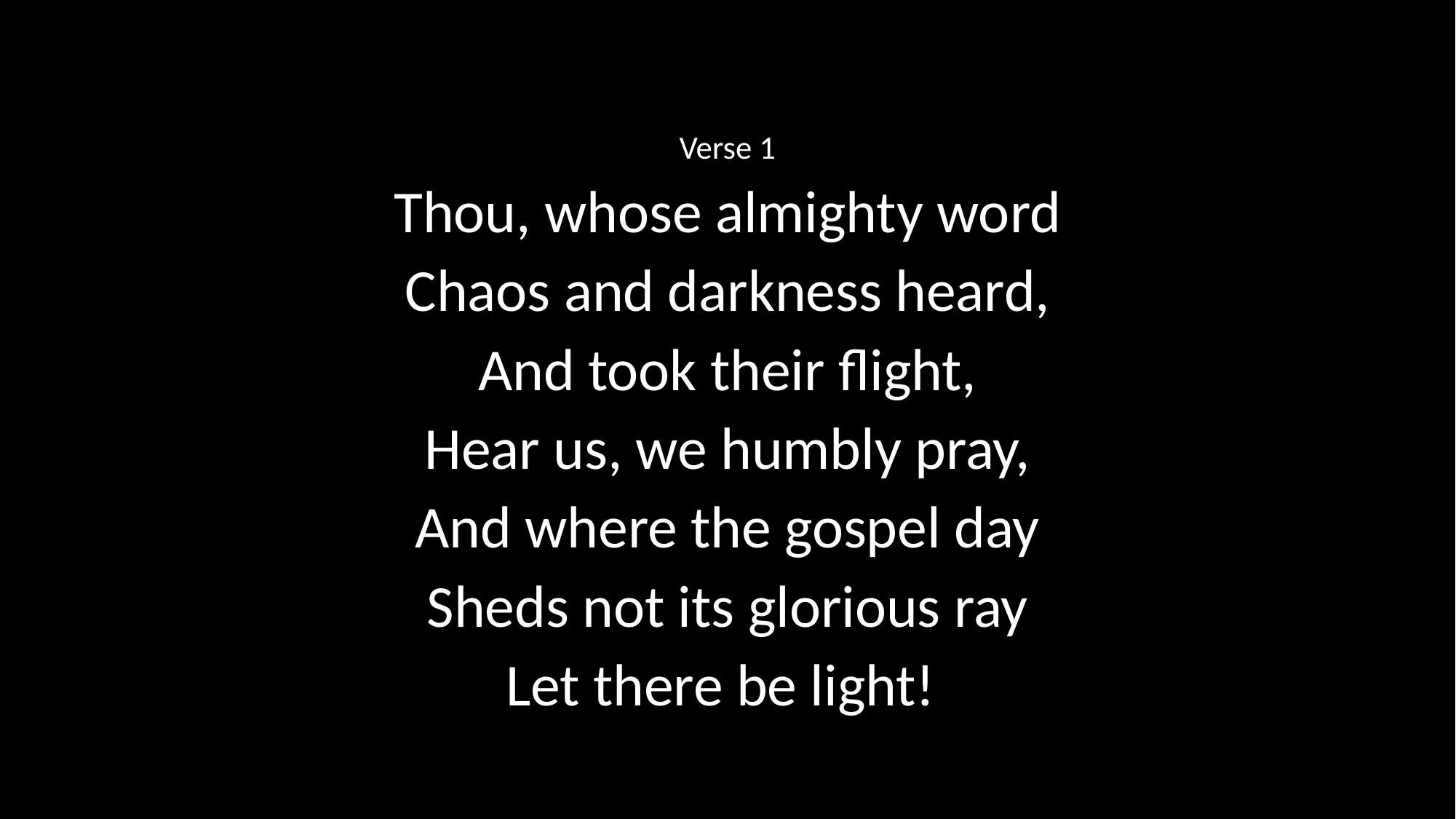

Verse 1
Thou, whose almighty word
Chaos and darkness heard,
And took their flight,
Hear us, we humbly pray,
And where the gospel day
Sheds not its glorious ray
Let there be light!